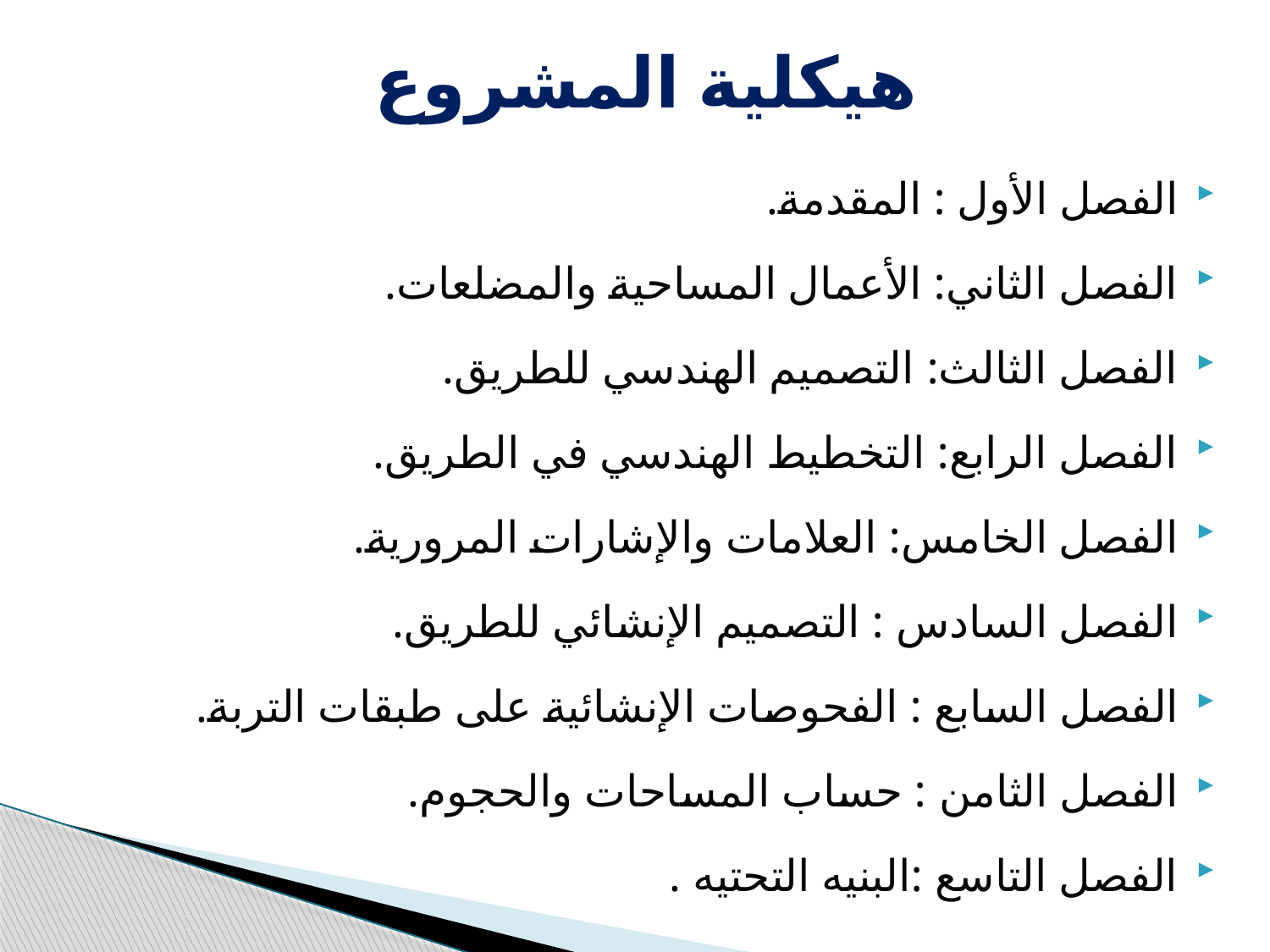

# هيكلية المشروع
الفصل الأول : المقدمة.
الفصل الثاني: الأعمال المساحية والمضلعات.
الفصل الثالث: التصميم الهندسي للطريق.
الفصل الرابع: التخطيط الهندسي في الطريق.
الفصل الخامس: العلامات والإشارات المرورية.
الفصل السادس : التصميم الإنشائي للطريق.
الفصل السابع : الفحوصات الإنشائية على طبقات التربة.
الفصل الثامن : حساب المساحات والحجوم.
الفصل التاسع :البنيه التحتيه .